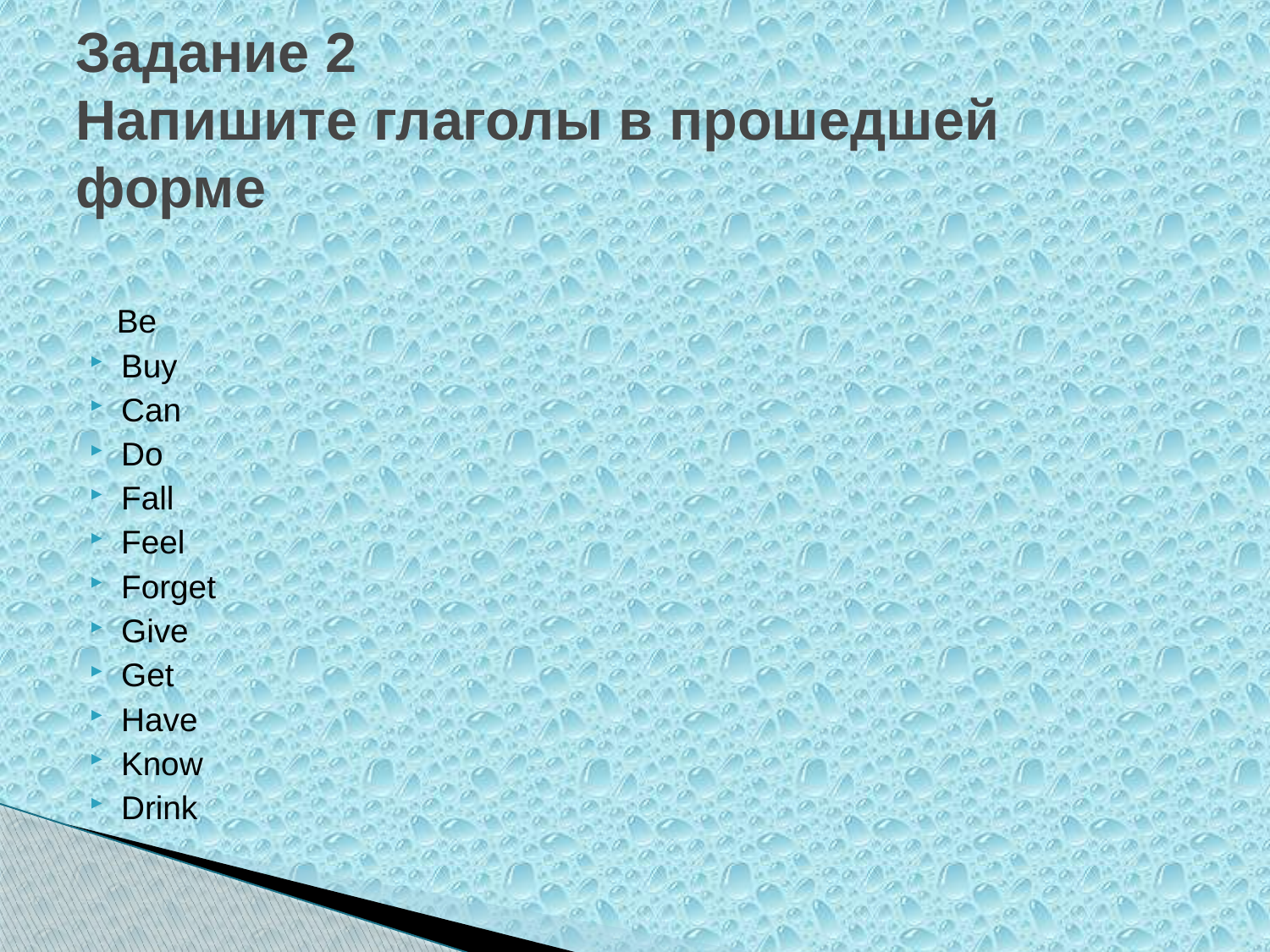

# Задание 2 Напишите глаголы в прошедшей форме

   Be
Buy
Can
Do
Fall
Feel
Forget
Give
Get
Have
Know
Drink